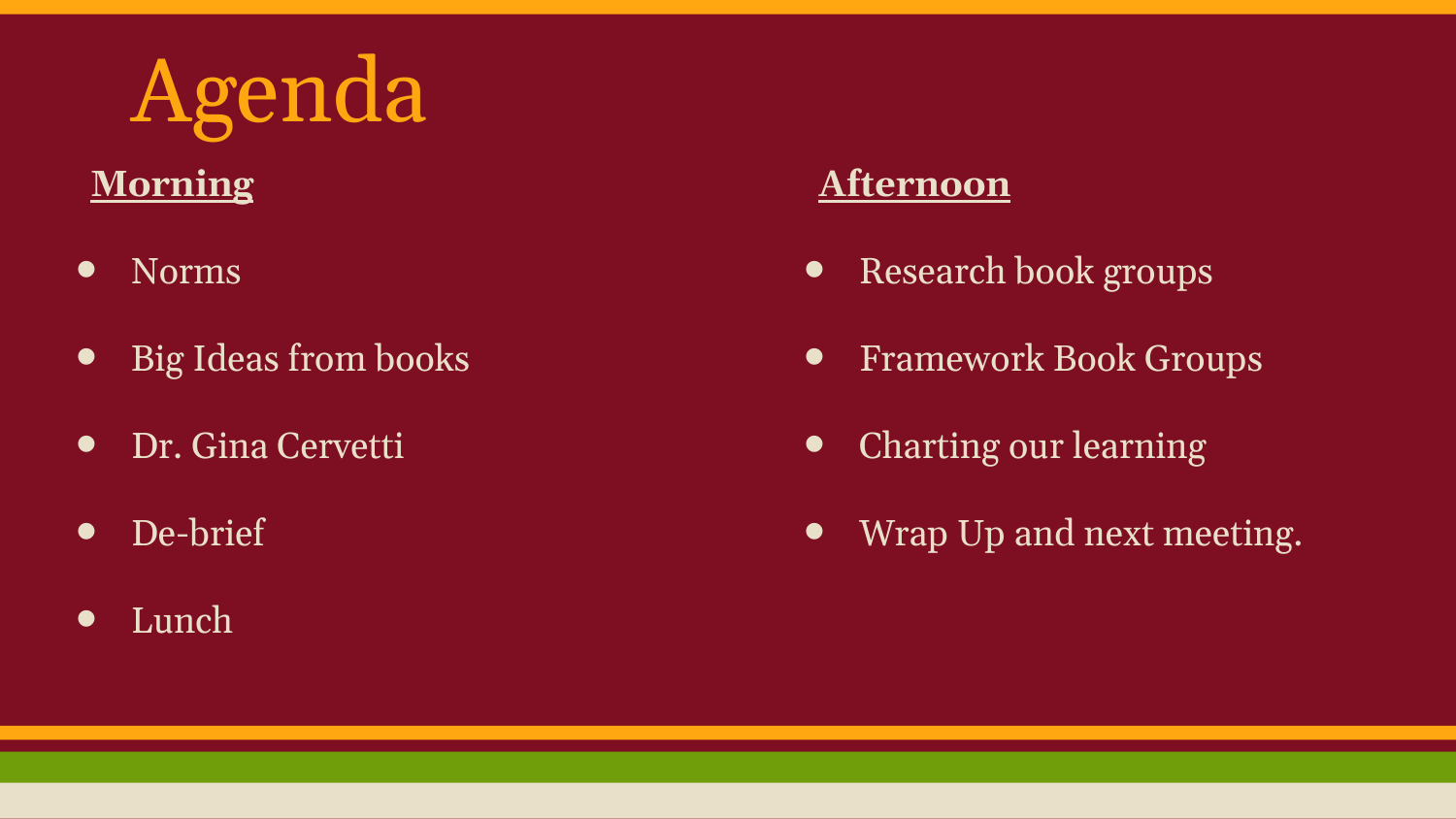

# Agenda
Morning

Norms

Big Ideas from books

Dr. Gina Cervetti

De-brief

Lunch

Afternoon

Research book groups

Framework Book Groups

Charting our learning

Wrap Up and next meeting.